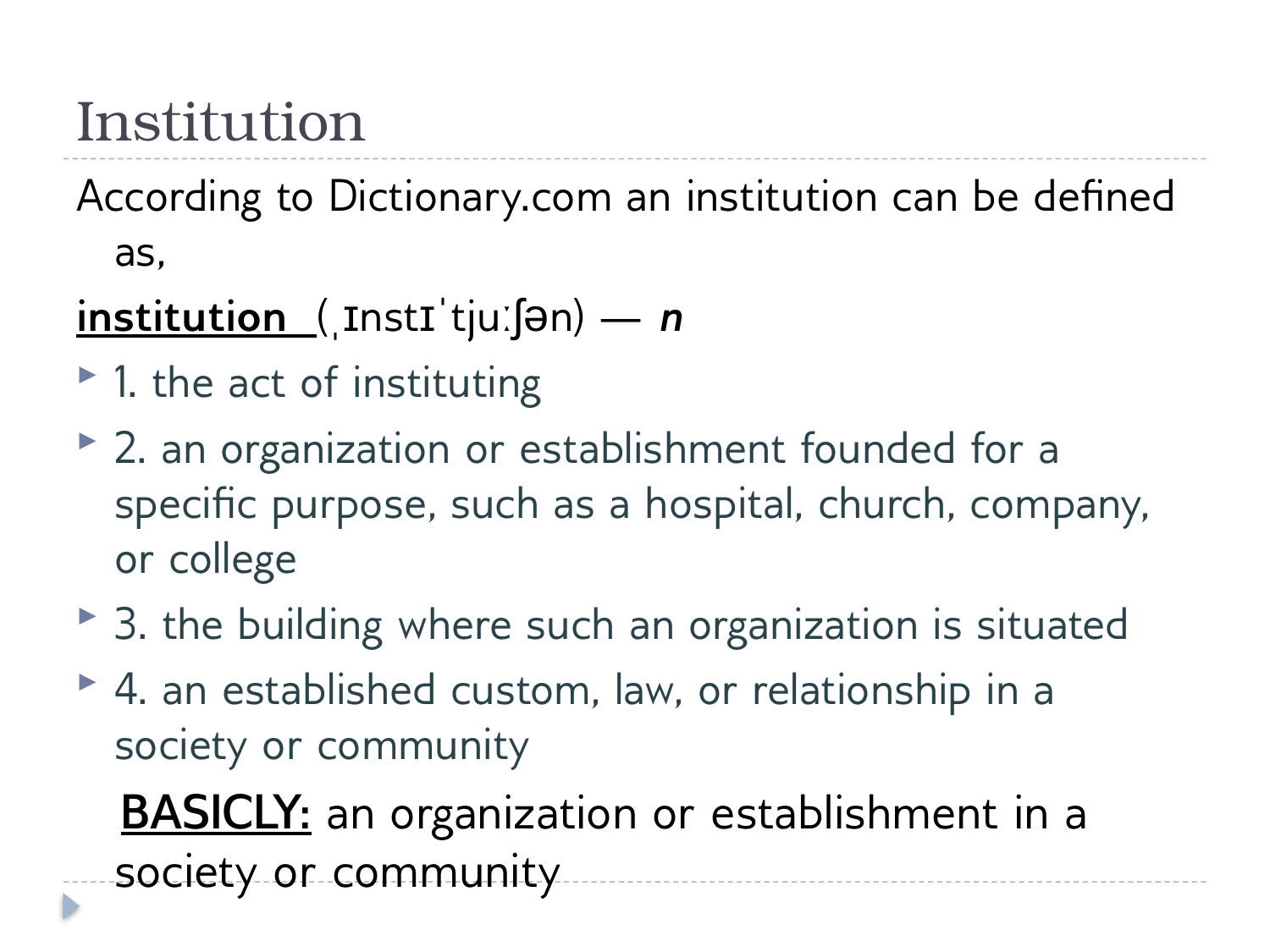

# Institution
According to Dictionary.com an institution can be defined as,
institution  (ˌɪnstɪˈtjuːʃən) — n
1. the act of instituting
2. an organization or establishment founded for a specific purpose, such as a hospital, church, company, or college
3. the building where such an organization is situated
4. an established custom, law, or relationship in a society or community
   BASICLY: an organization or establishment in a society or community